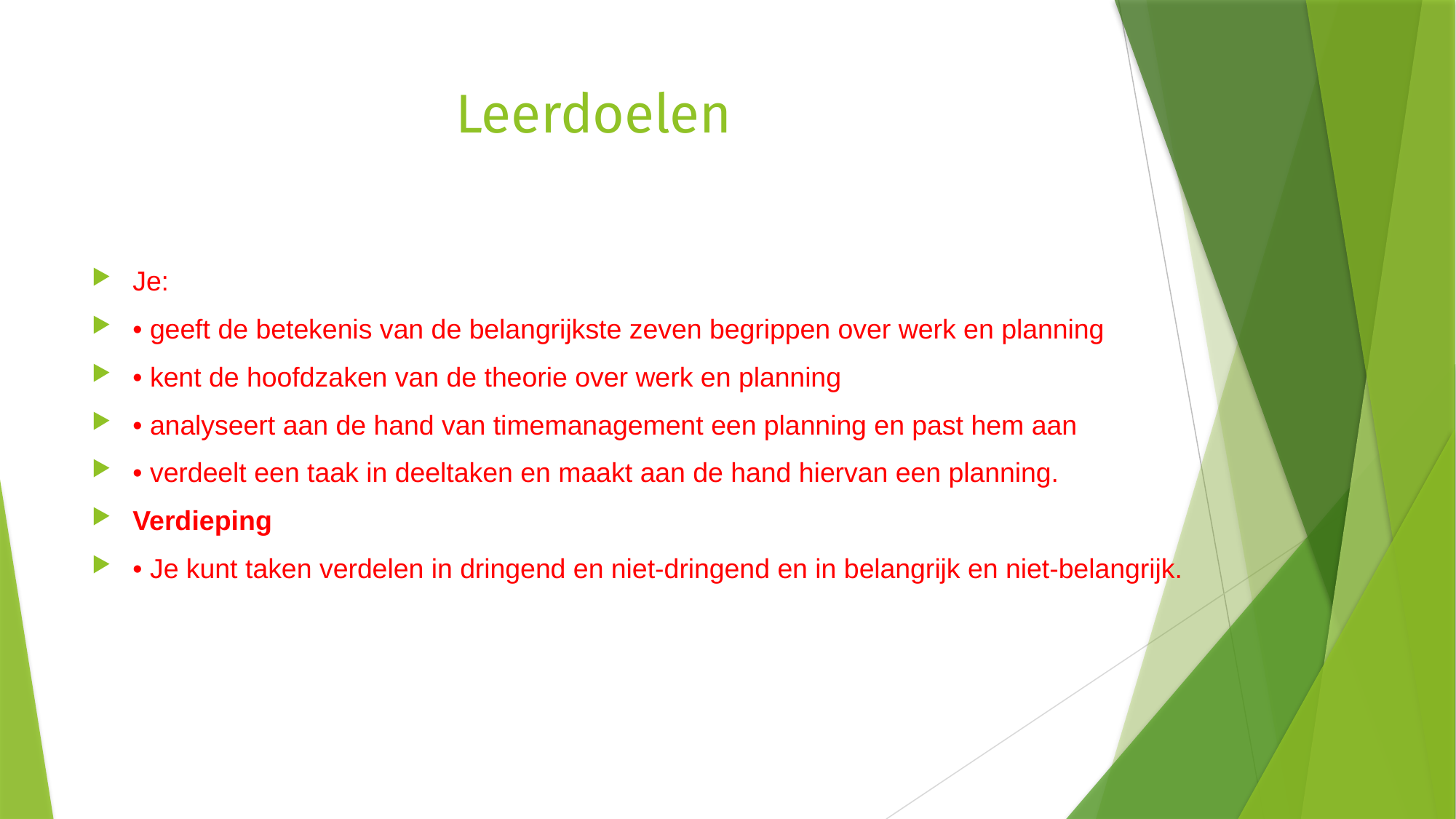

# Leerdoelen
Je:
• geeft de betekenis van de belangrijkste zeven begrippen over werk en planning
• kent de hoofdzaken van de theorie over werk en planning
• analyseert aan de hand van timemanagement een planning en past hem aan
• verdeelt een taak in deeltaken en maakt aan de hand hiervan een planning.
Verdieping
• Je kunt taken verdelen in dringend en niet-dringend en in belangrijk en niet-belangrijk.